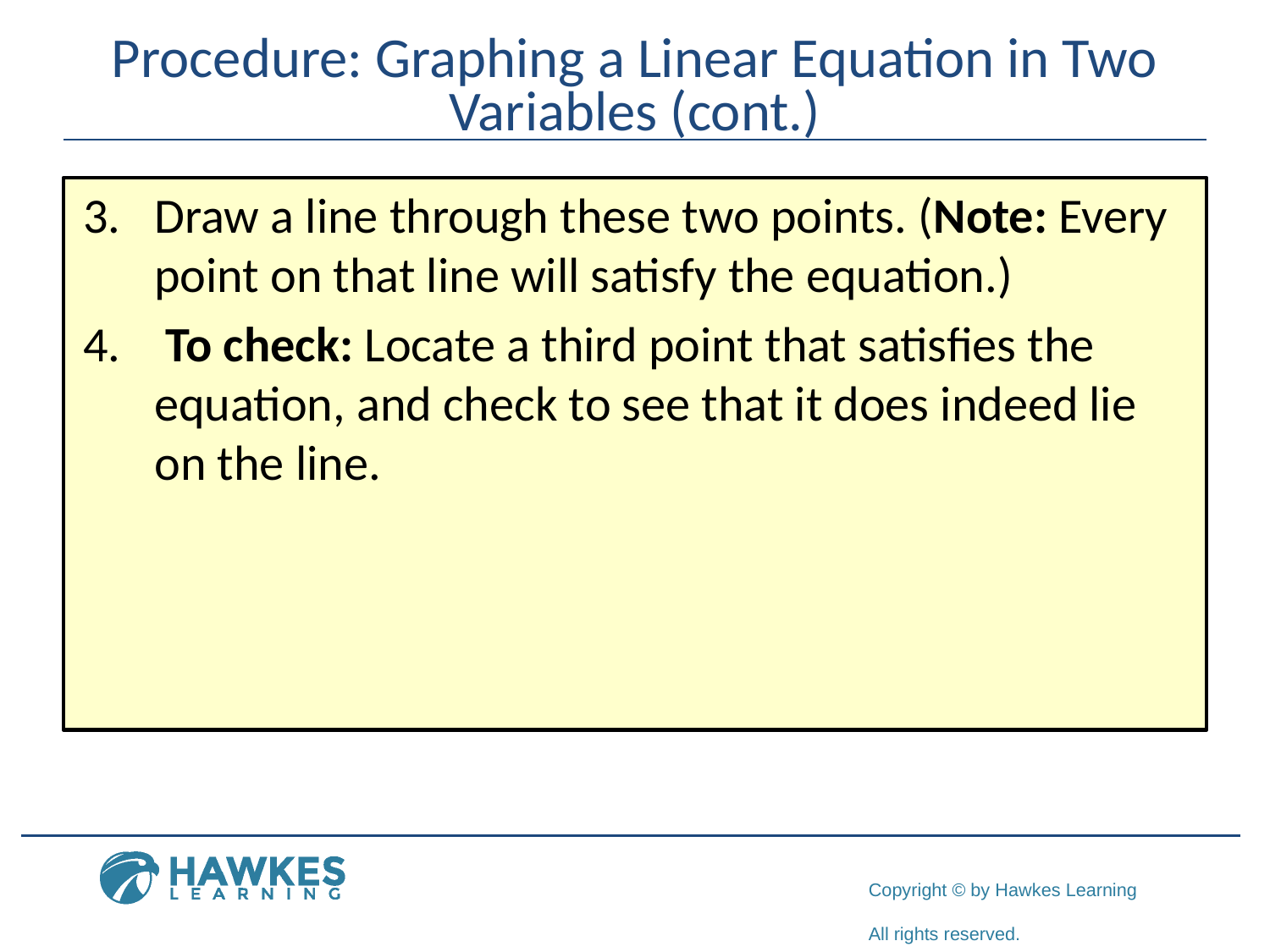

# Procedure: Graphing a Linear Equation in Two Variables (cont.)
Draw a line through these two points. (Note: Every point on that line will satisfy the equation.)
 To check: Locate a third point that satisfies the equation, and check to see that it does indeed lie on the line.